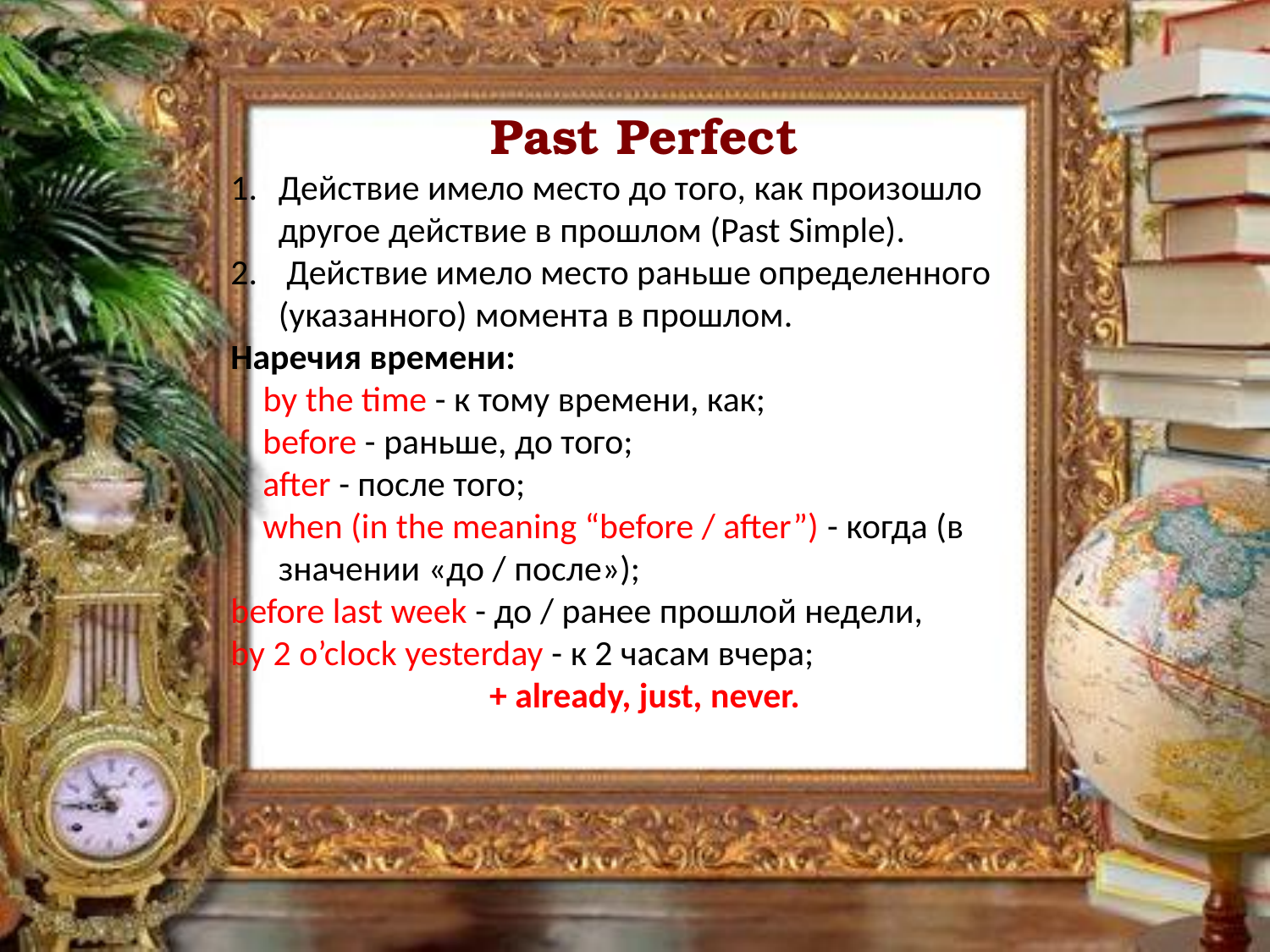

Past Perfect
Действие имело место до того, как произошло другое действие в прошлом (Past Simple).
 Действие имело место раньше определенного (указанного) момента в прошлом.
Наречия времени:
    by the time - к тому времени, как;
    before - раньше, до того;
    after - после того;
    when (in the meaning “before / after”) - когда (в значении «до / после»);
before last week - до / ранее прошлой недели,
by 2 o’clock yesterday - к 2 часам вчера;
+ already, just, never.